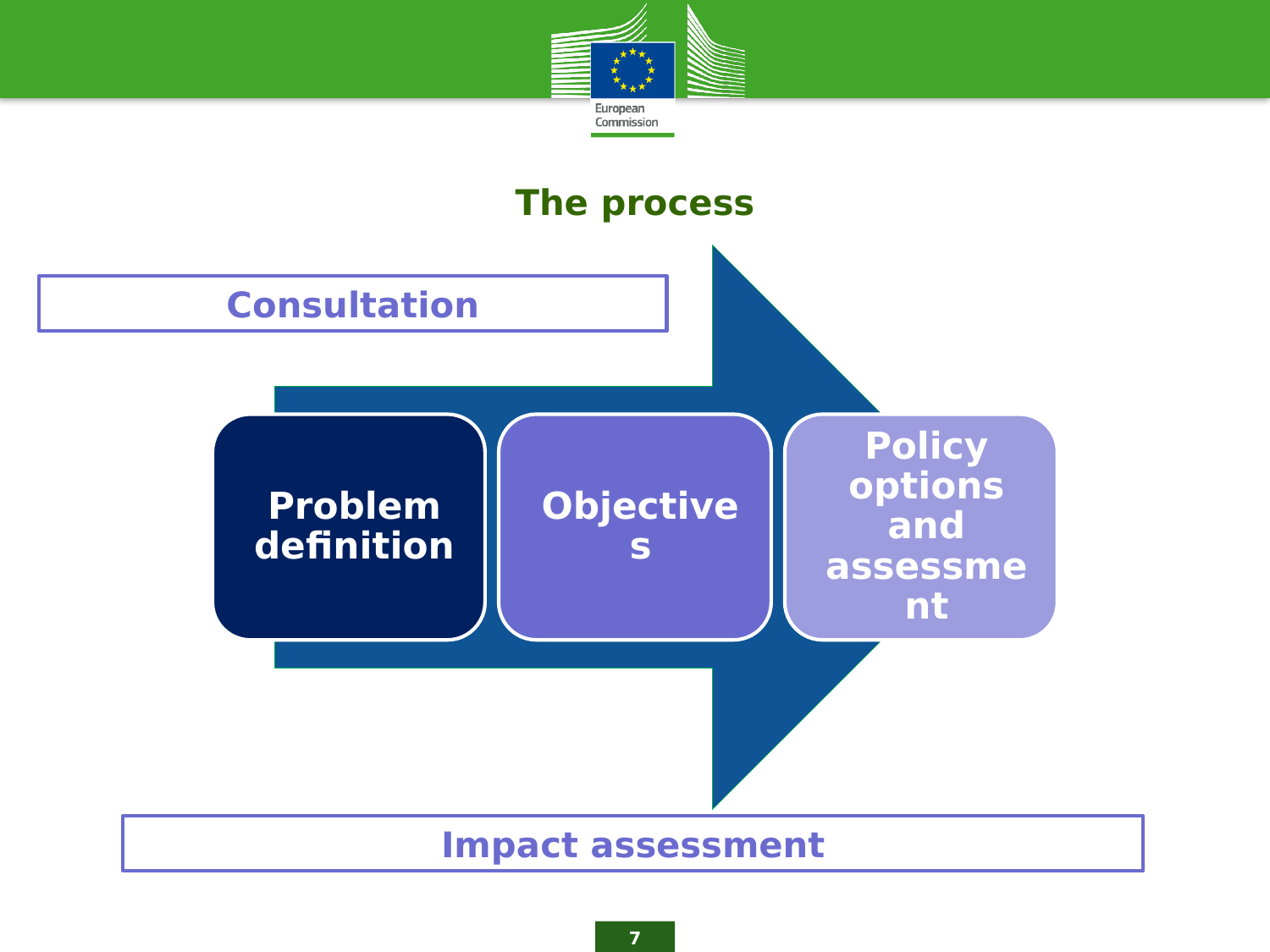

The process

Problem definition
Objectives
Policy options and assessment
Consultation
Impact assessment
7
7